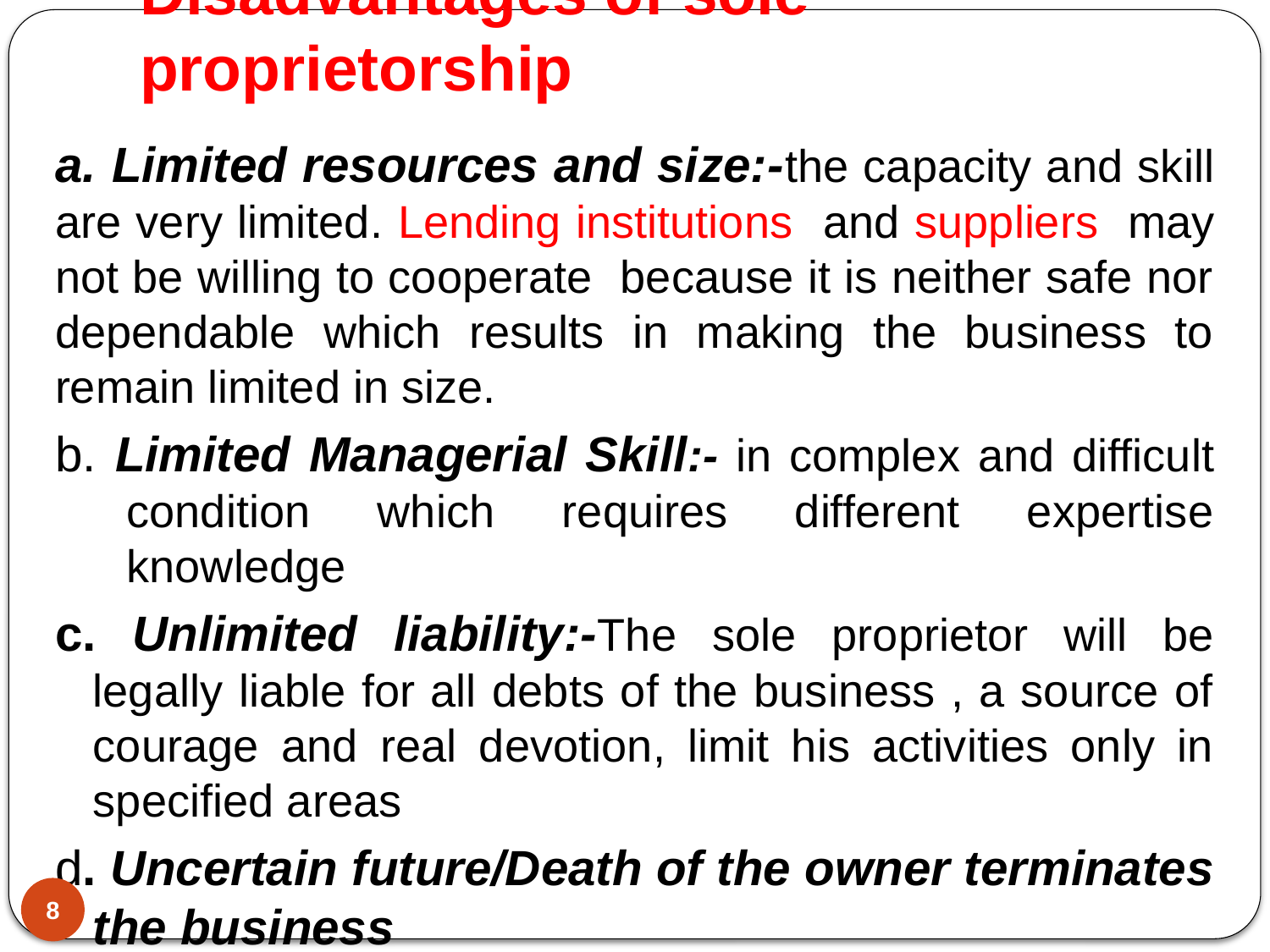

# Disadvantages of sole proprietorship
a. Limited resources and size:-the capacity and skill are very limited. Lending institutions  and suppliers  may not be willing to cooperate  because it is neither safe nor dependable which results in making the business to remain limited in size.
b. Limited Managerial Skill:- in complex and difficult condition which requires different expertise knowledge
c. Unlimited liability:-The sole proprietor will be legally liable for all debts of the business , a source of courage and real devotion, limit his activities only in specified areas
d. Uncertain future/Death of the owner terminates the business
e. Difficulty in hiring and keeping high achievement employees

8